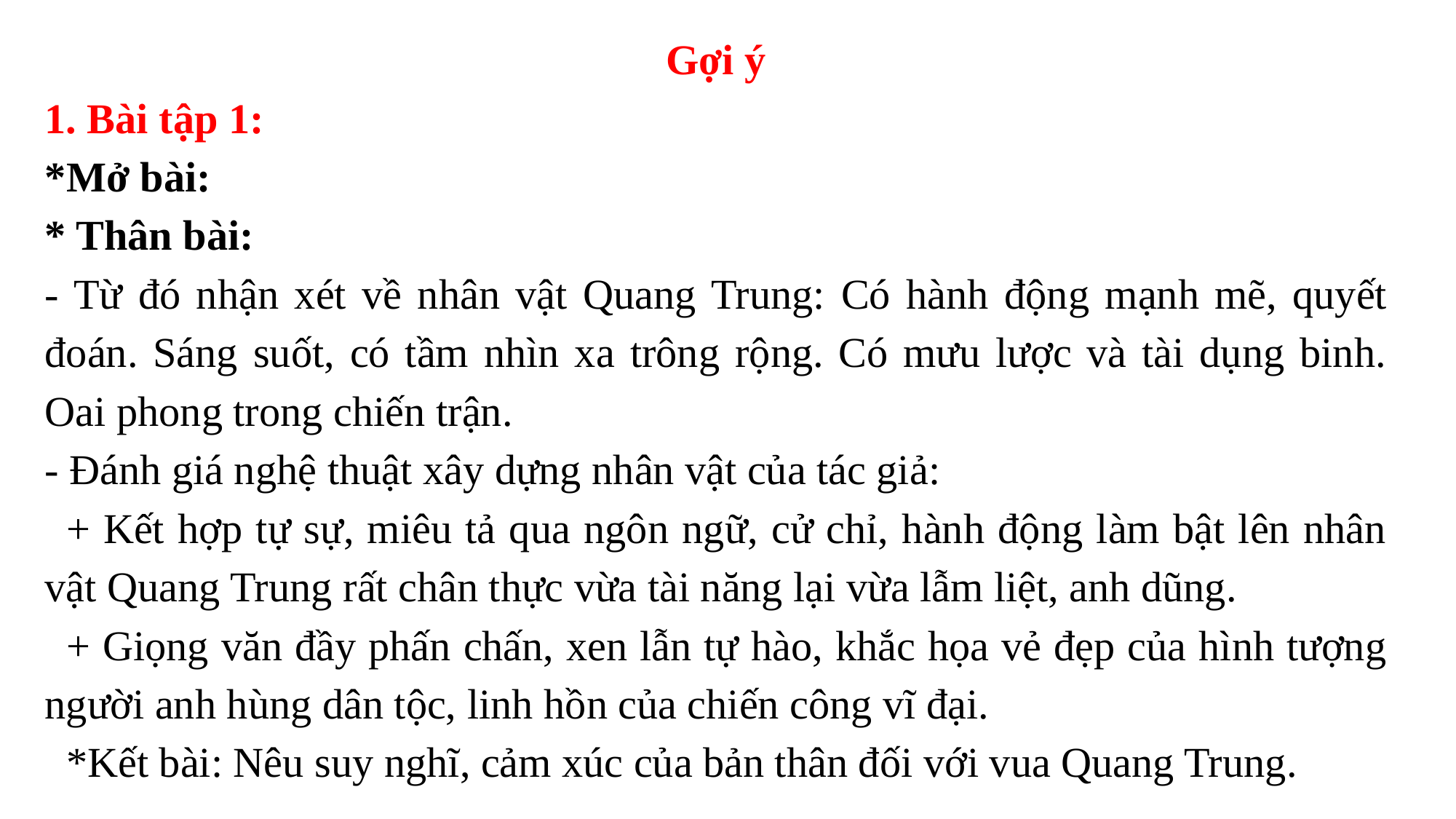

Gợi ý
1. Bài tập 1:
*Mở bài:
* Thân bài:
- Từ đó nhận xét về nhân vật Quang Trung: Có hành động mạnh mẽ, quyết đoán. Sáng suốt, có tầm nhìn xa trông rộng. Có mưu lược và tài dụng binh. Oai phong trong chiến trận.
- Đánh giá nghệ thuật xây dựng nhân vật của tác giả:
+ Kết hợp tự sự, miêu tả qua ngôn ngữ, cử chỉ, hành động làm bật lên nhân vật Quang Trung rất chân thực vừa tài năng lại vừa lẫm liệt, anh dũng.
+ Giọng văn đầy phấn chấn, xen lẫn tự hào, khắc họa vẻ đẹp của hình tượng người anh hùng dân tộc, linh hồn của chiến công vĩ đại.
*Kết bài: Nêu suy nghĩ, cảm xúc của bản thân đối với vua Quang Trung.